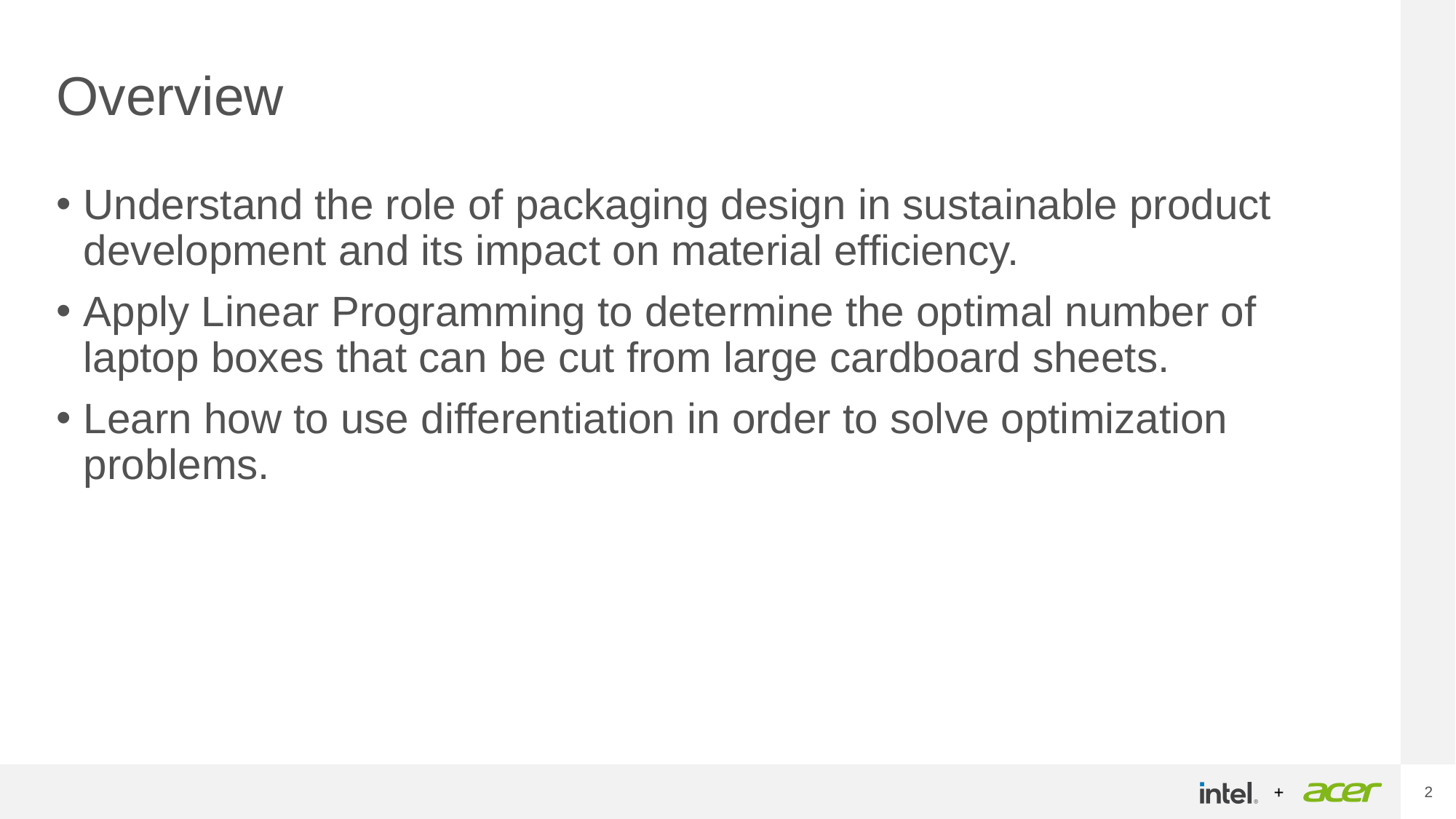

# Overview
Understand the role of packaging design in sustainable product development and its impact on material efficiency.
Apply Linear Programming to determine the optimal number of laptop boxes that can be cut from large cardboard sheets.
Learn how to use differentiation in order to solve optimization problems.